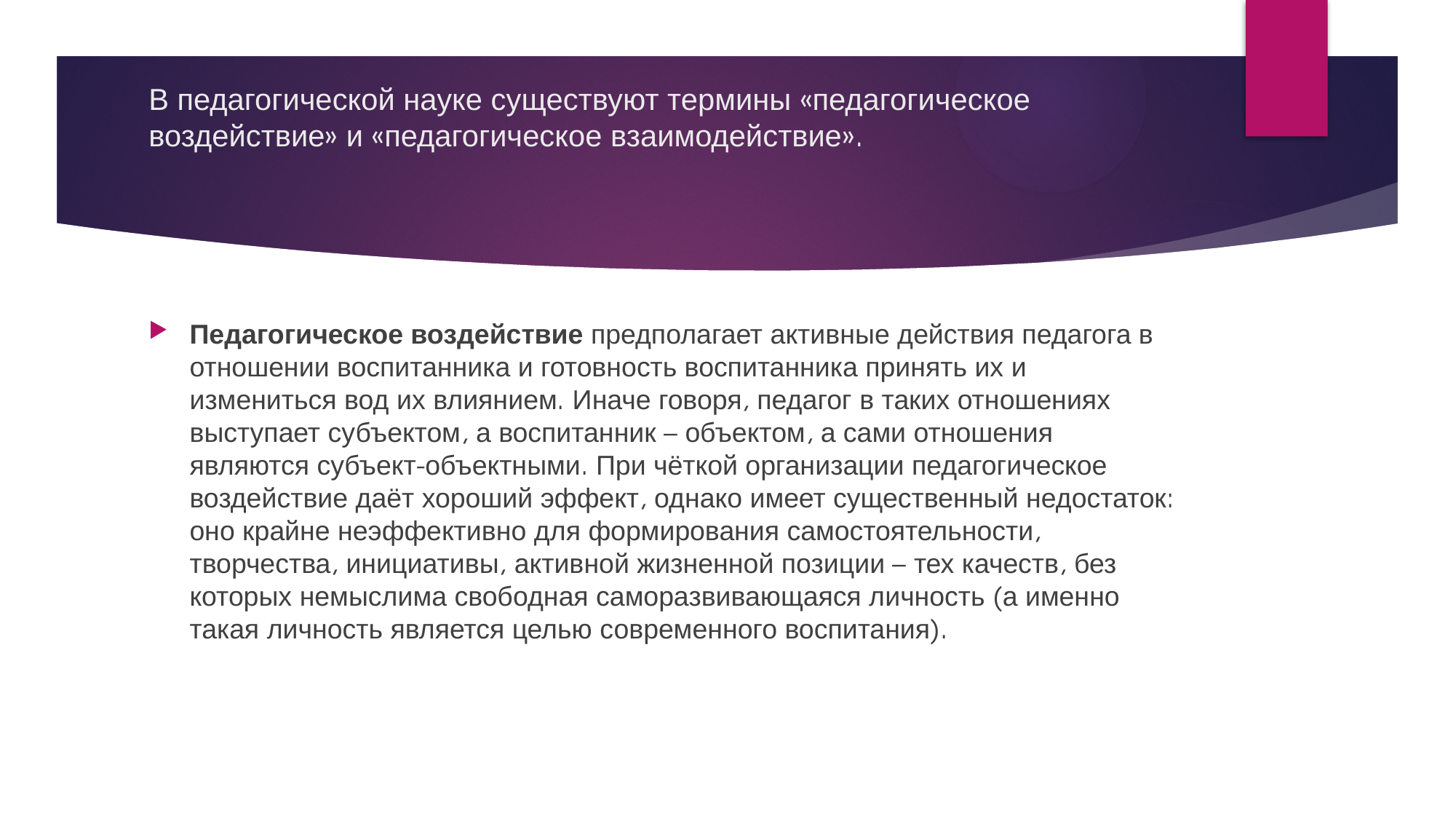

# В педагогической науке существуют термины «педагогическое воздействие» и «педагогическое взаимодействие».
Педагогическое воздействие предполагает активные действия педагога в отношении воспитанника и готовность воспитанника принять их и измениться вод их влиянием. Иначе говоря, педагог в таких отношениях выступает субъектом, а воспитанник – объектом, а сами отношения являются субъект-объектными. При чёткой организации педагогическое воздействие даёт хороший эффект, однако имеет существенный недостаток: оно крайне неэффективно для формирования самостоятельности, творчества, инициативы, активной жизненной позиции – тех качеств, без которых немыслима свободная саморазвивающаяся личность (а именно такая личность является целью современного воспитания).